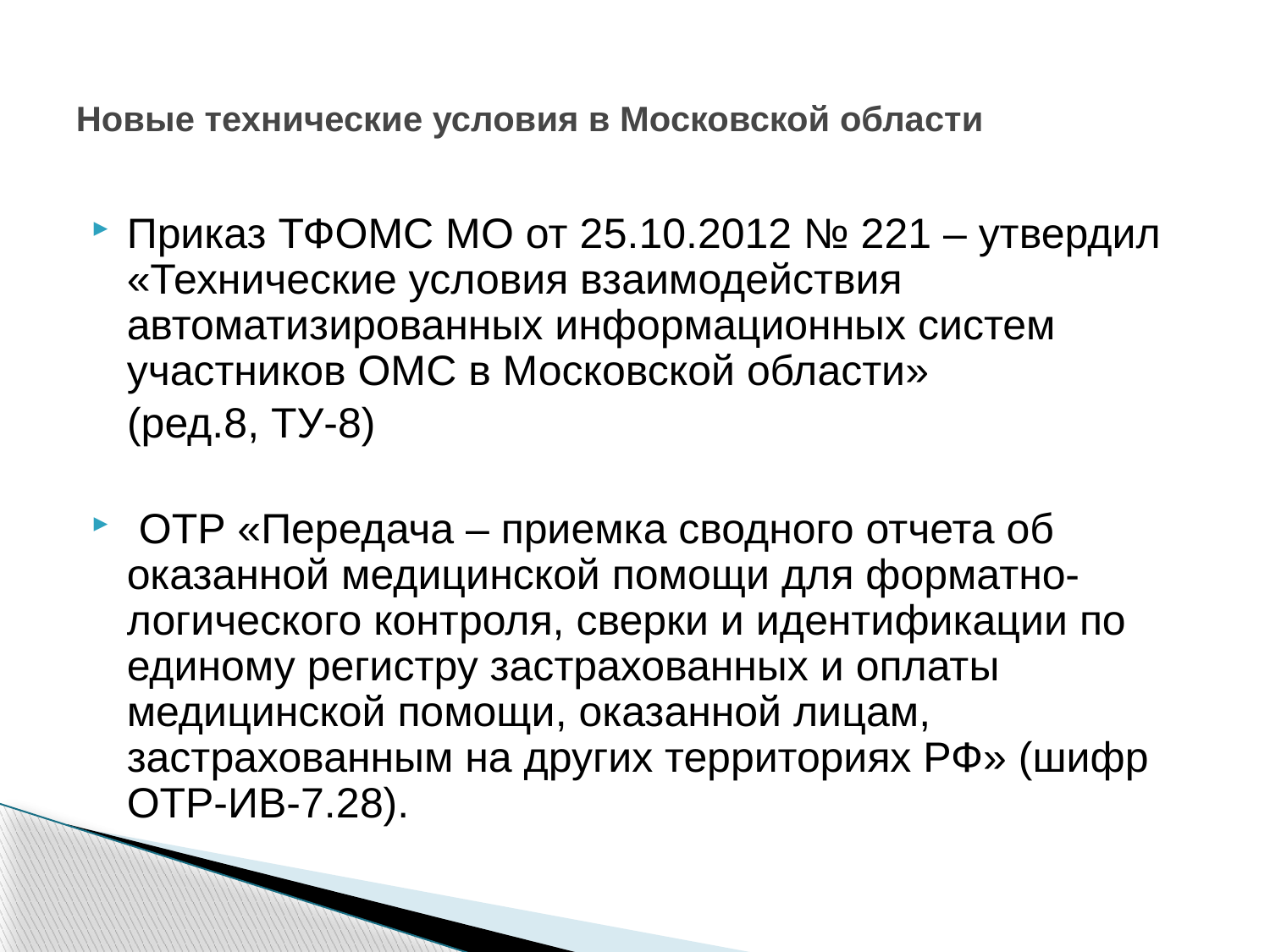

# Новые технические условия в Московской области
Приказ ТФОМС МО от 25.10.2012 № 221 – утвердил «Технические условия взаимодействия автоматизированных информационных систем участников ОМС в Московской области»
   (ред.8, ТУ-8)

 ОТР «Передача – приемка сводного отчета об оказанной медицинской помощи для форматно-логического контроля, сверки и идентификации по единому регистру застрахованных и оплаты медицинской помощи, оказанной лицам, застрахованным на других территориях РФ» (шифр ОТР-ИВ-7.28).